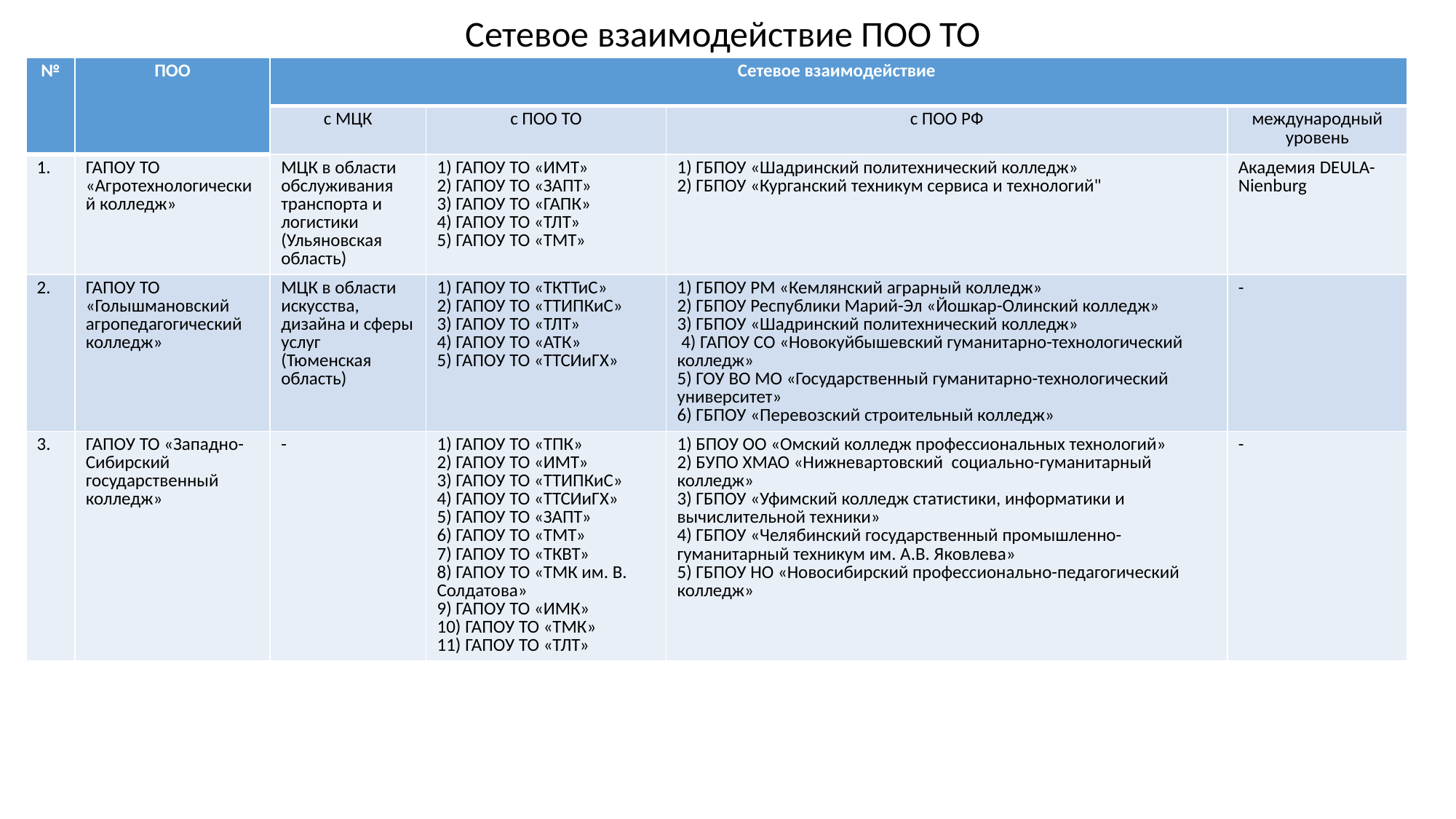

# Сетевое взаимодействие ПОО ТО
| № | ПОО | Сетевое взаимодействие |  |  |  |
| --- | --- | --- | --- | --- | --- |
|  |  | с МЦК | с ПОО ТО | с ПОО РФ | международный уровень |
| 1. | ГАПОУ ТО «Агротехнологический колледж» | МЦК в области обслуживания транспорта и логистики (Ульяновская область) | 1) ГАПОУ ТО «ИМТ» 2) ГАПОУ ТО «ЗАПТ» 3) ГАПОУ ТО «ГАПК» 4) ГАПОУ ТО «ТЛТ» 5) ГАПОУ ТО «ТМТ» | 1) ГБПОУ «Шадринский политехнический колледж» 2) ГБПОУ «Курганский техникум сервиса и технологий" | Академия DEULA-Nienburg |
| 2. | ГАПОУ ТО «Голышмановский агропедагогический колледж» | МЦК в области искусства, дизайна и сферы услуг (Тюменская область) | 1) ГАПОУ ТО «ТКТТиС» 2) ГАПОУ ТО «ТТИПКиС» 3) ГАПОУ ТО «ТЛТ» 4) ГАПОУ ТО «АТК» 5) ГАПОУ ТО «ТТСИиГХ» | 1) ГБПОУ РМ «Кемлянский аграрный колледж» 2) ГБПОУ Республики Марий-Эл «Йошкар-Олинский колледж» 3) ГБПОУ «Шадринский политехнический колледж» 4) ГАПОУ СО «Новокуйбышевский гуманитарно-технологический колледж» 5) ГОУ ВО МО «Государственный гуманитарно-технологический университет» 6) ГБПОУ «Перевозский строительный колледж» | - |
| 3. | ГАПОУ ТО «Западно-Сибирский государственный колледж» | - | 1) ГАПОУ ТО «ТПК» 2) ГАПОУ ТО «ИМТ» 3) ГАПОУ ТО «ТТИПКиС» 4) ГАПОУ ТО «ТТСИиГХ» 5) ГАПОУ ТО «ЗАПТ» 6) ГАПОУ ТО «ТМТ» 7) ГАПОУ ТО «ТКВТ» 8) ГАПОУ ТО «ТМК им. В. Солдатова» 9) ГАПОУ ТО «ИМК» 10) ГАПОУ ТО «ТМК» 11) ГАПОУ ТО «ТЛТ» | 1) БПОУ ОО «Омский колледж профессиональных технологий» 2) БУПО ХМАО «Нижневартовский социально-гуманитарный колледж» 3) ГБПОУ «Уфимский колледж статистики, информатики и вычислительной техники» 4) ГБПОУ «Челябинский государственный промышленно-гуманитарный техникум им. А.В. Яковлева» 5) ГБПОУ НО «Новосибирский профессионально-педагогический колледж» | - |